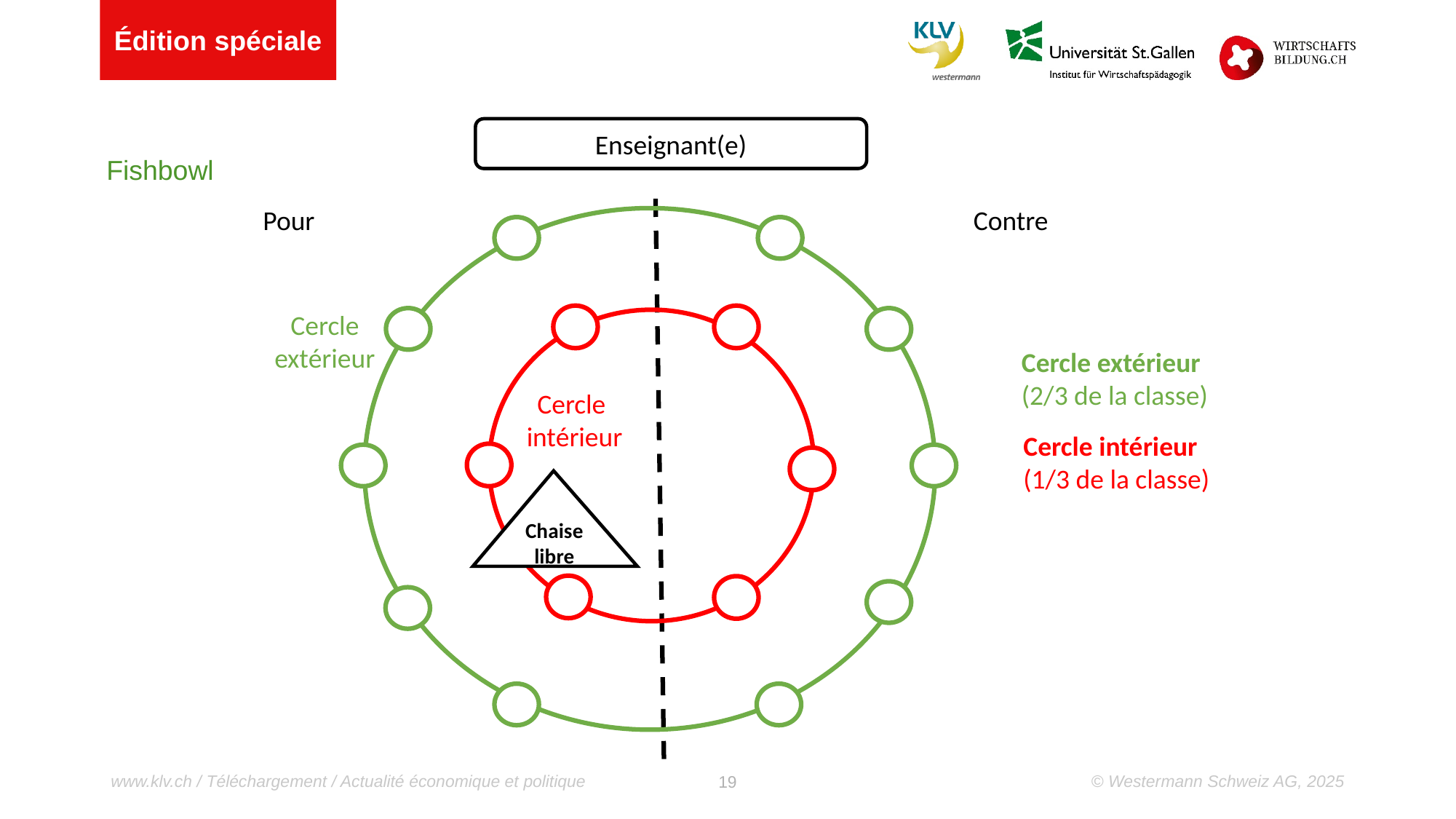

Enseignant(e)
Pour
Contre

Cercle extérieur

Cercle
intérieur

Cercle extérieur
(2/3 de la classe)
Cercle intérieur
(1/3 de la classe)

Chaise libre
Fishbowl

www.klv.ch / Téléchargement / Actualité économique et politique
© Westermann Schweiz AG, 2025
19